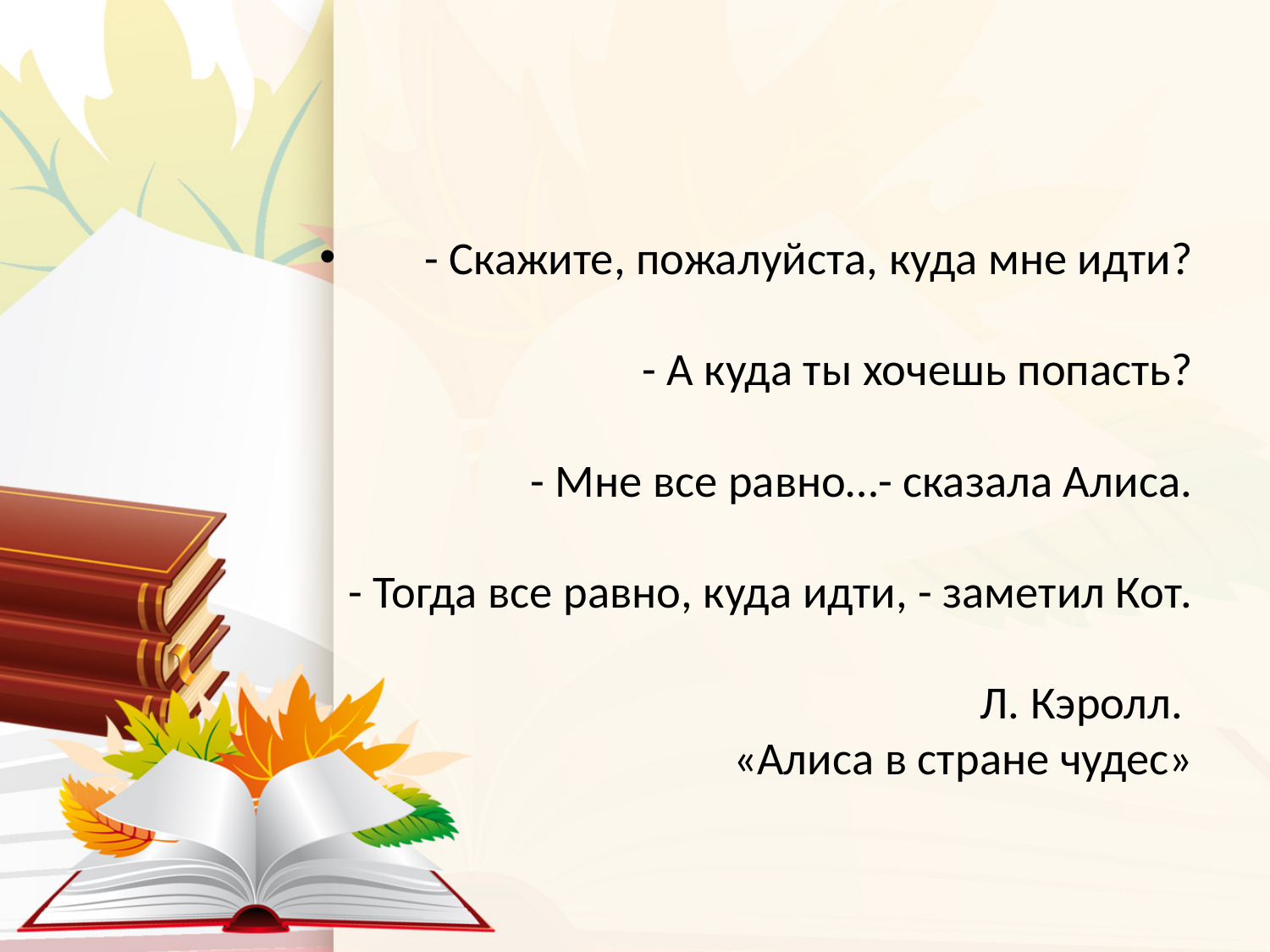

#
- Скажите, пожалуйста, куда мне идти?
- А куда ты хочешь попасть?
- Мне все равно…- сказала Алиса.
- Тогда все равно, куда идти, - заметил Кот.
Л. Кэролл.
«Алиса в стране чудес»